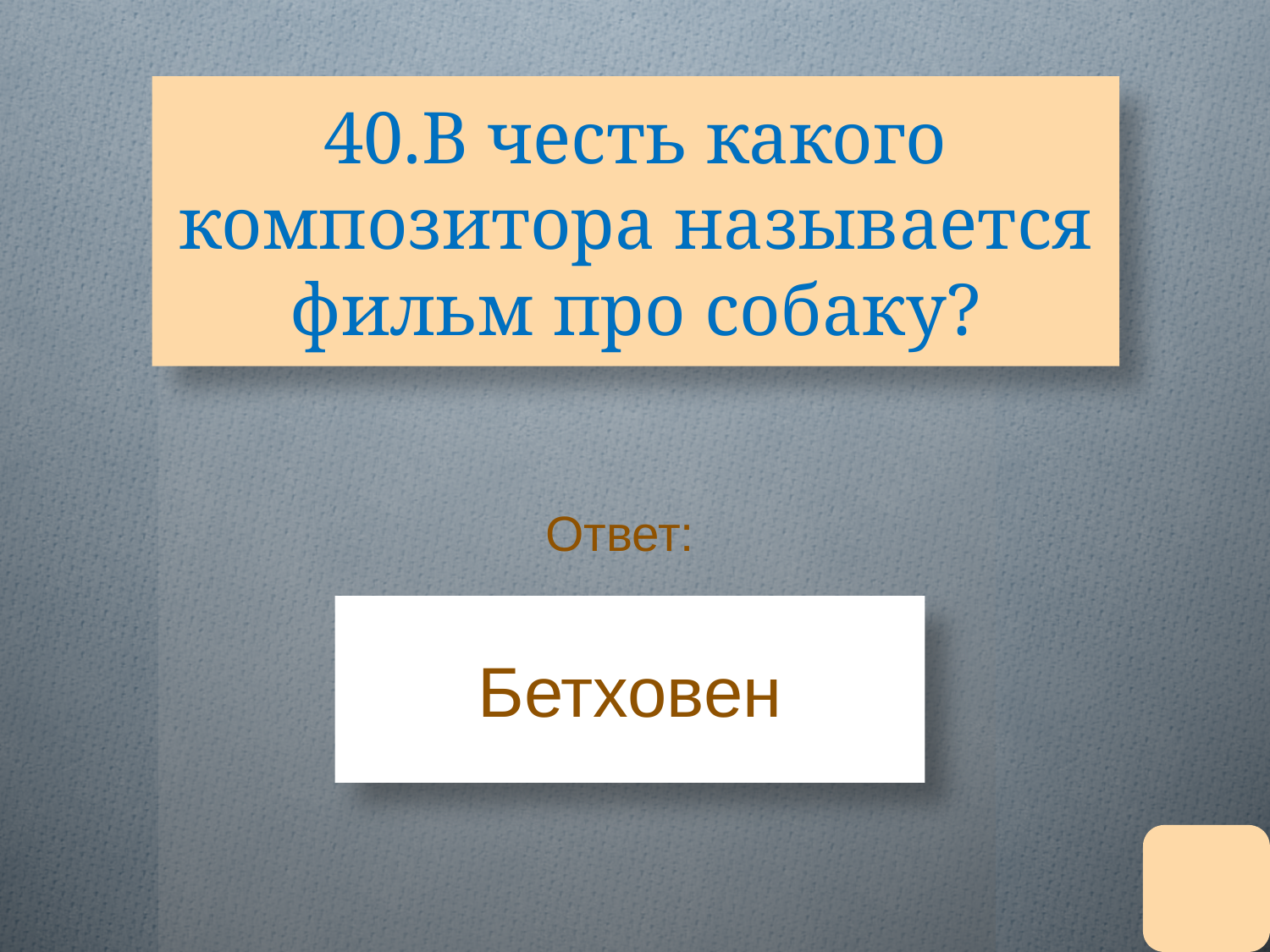

# 40.В честь какого композитора называется фильм про собаку?
Ответ:
Бетховен